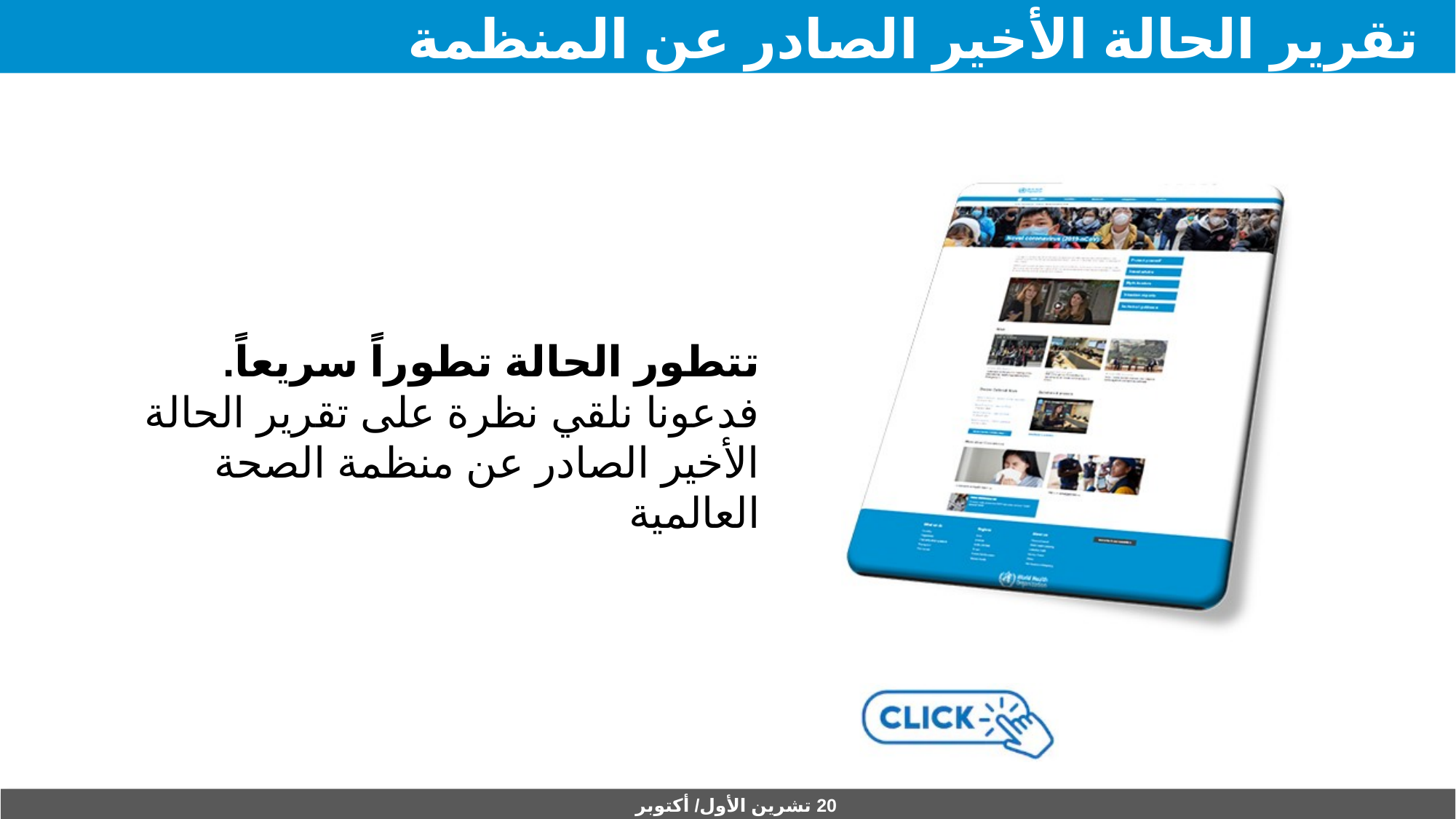

# تقرير الحالة الأخير الصادر عن المنظمة

تتطور الحالة تطوراً سريعاً.
فدعونا نلقي نظرة على تقرير الحالة الأخير الصادر عن منظمة الصحة العالمية

20 تشرين الأول/ أكتوبر 2020